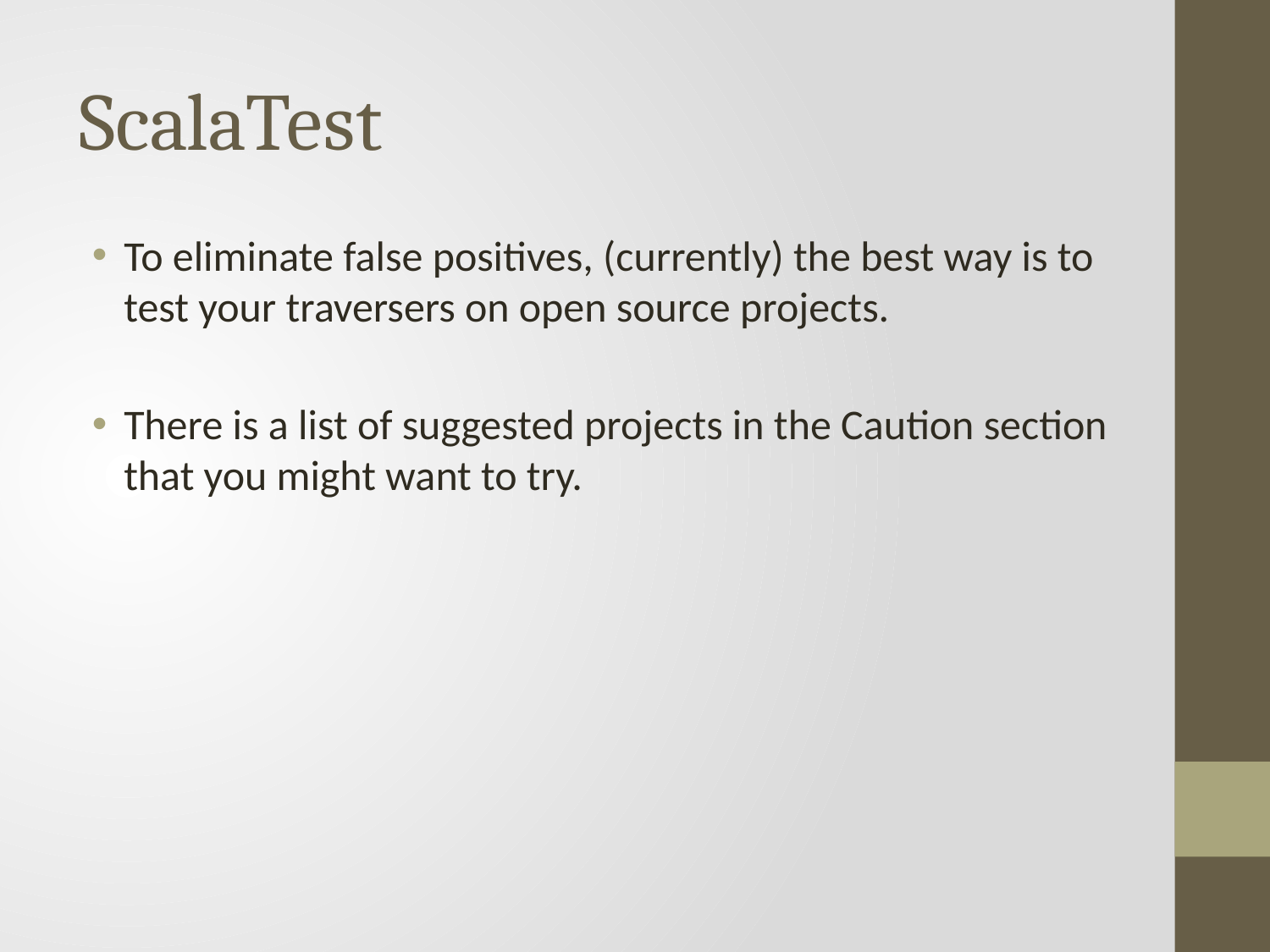

# ScalaTest
To eliminate false positives, (currently) the best way is to test your traversers on open source projects.

There is a list of suggested projects in the Caution section that you might want to try.